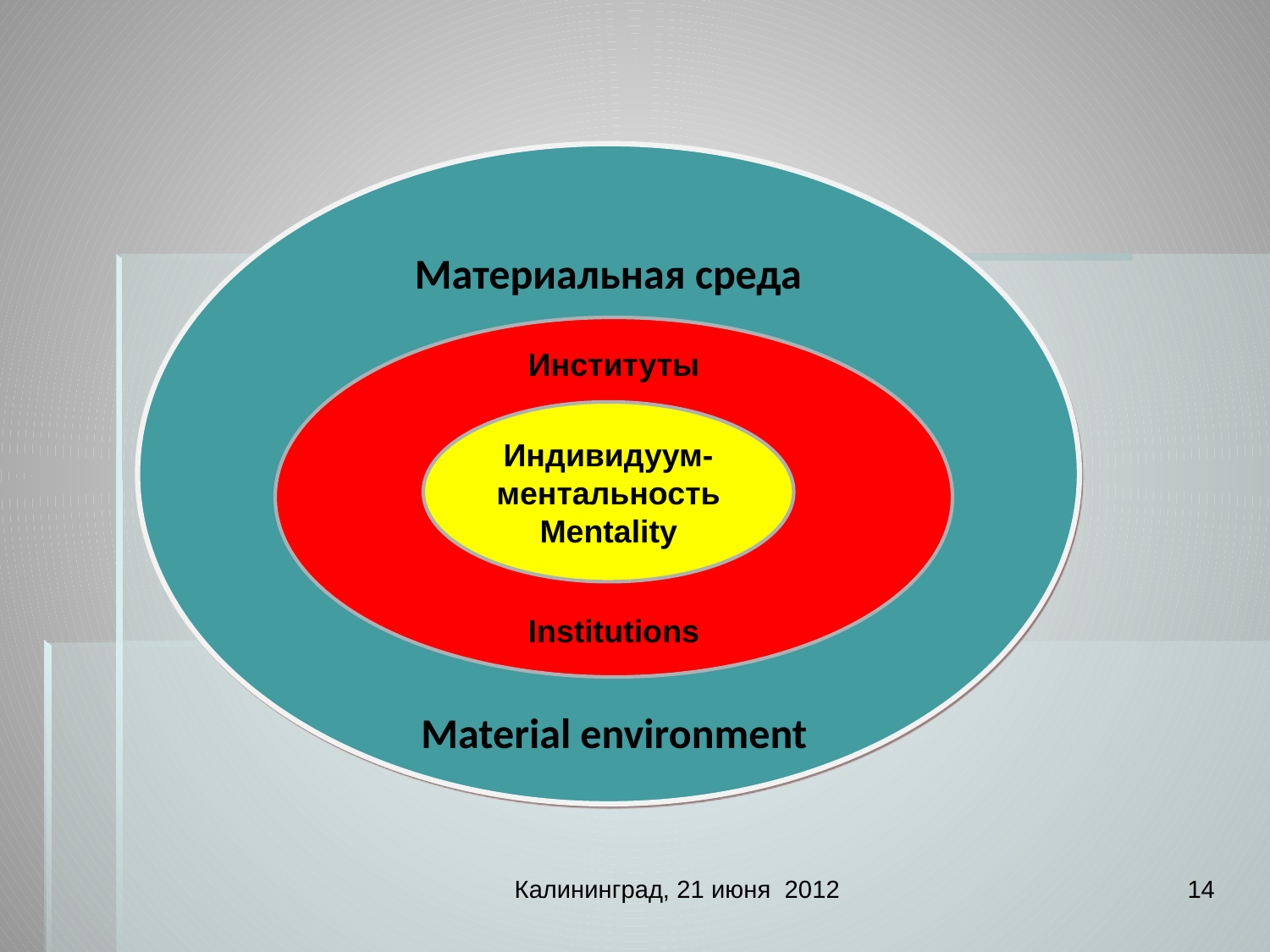

Материальная среда

              Material environment
Институты

Institutions
Индивидуум-ментальность
Mentality
Калининград, 21 июня  2012
14